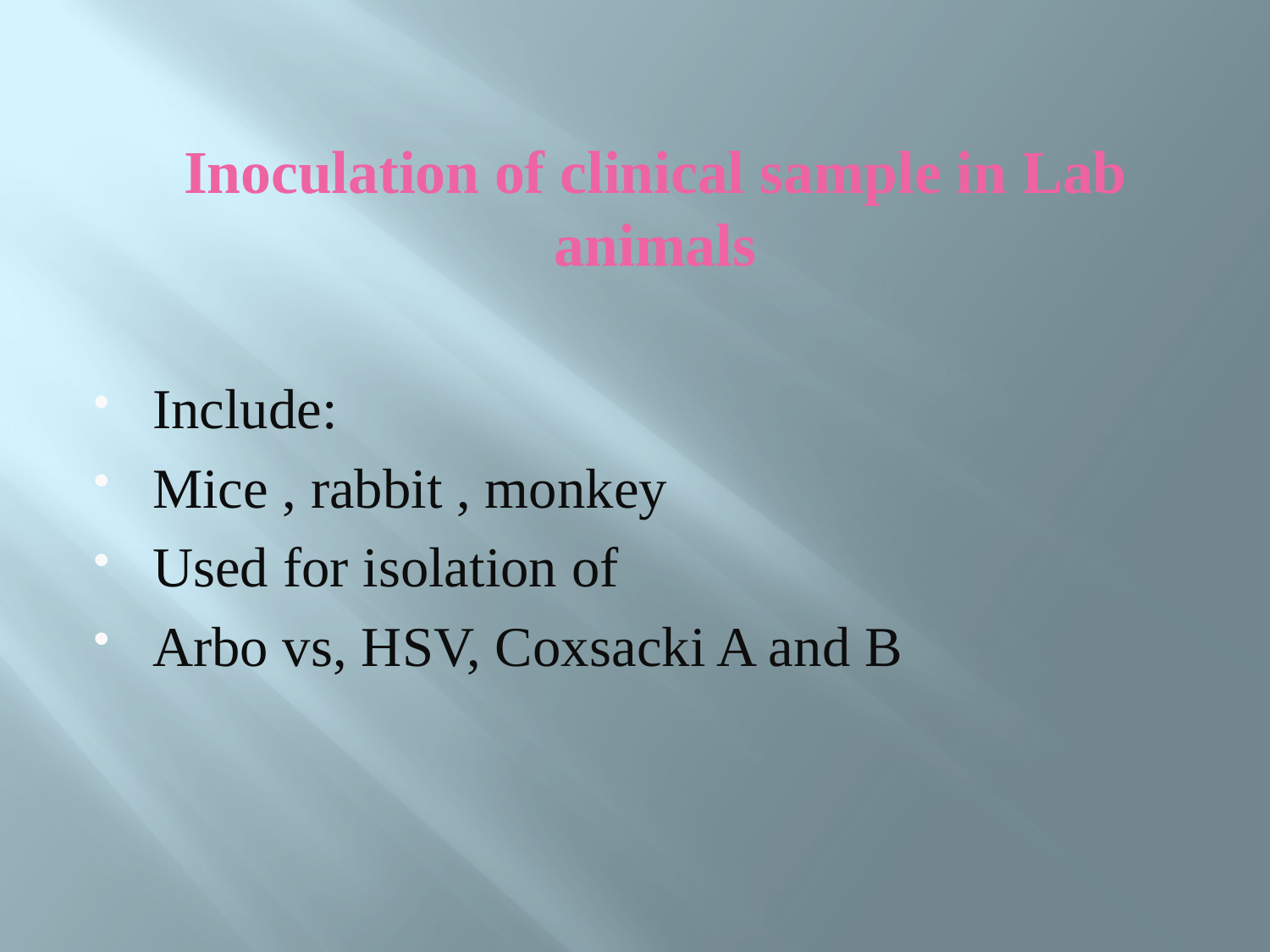

# Inoculation of clinical sample in Lab animals
Include:
Mice , rabbit , monkey
Used for isolation of
Arbo vs, HSV, Coxsacki A and B